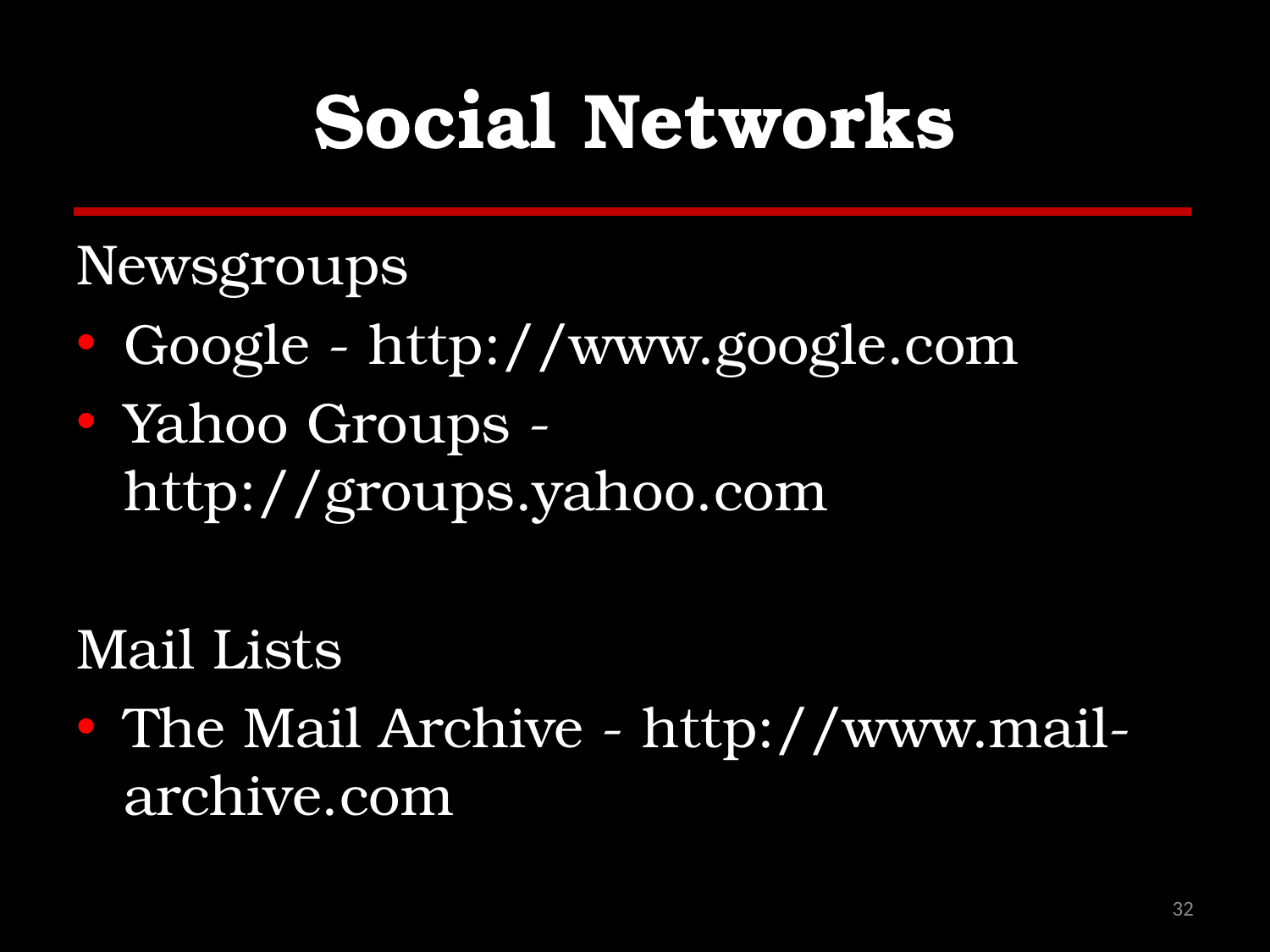

# Social Networks
Newsgroups
Google - http://www.google.com
Yahoo Groups - http://groups.yahoo.com

Mail Lists
The Mail Archive - http://www.mail-archive.com
32